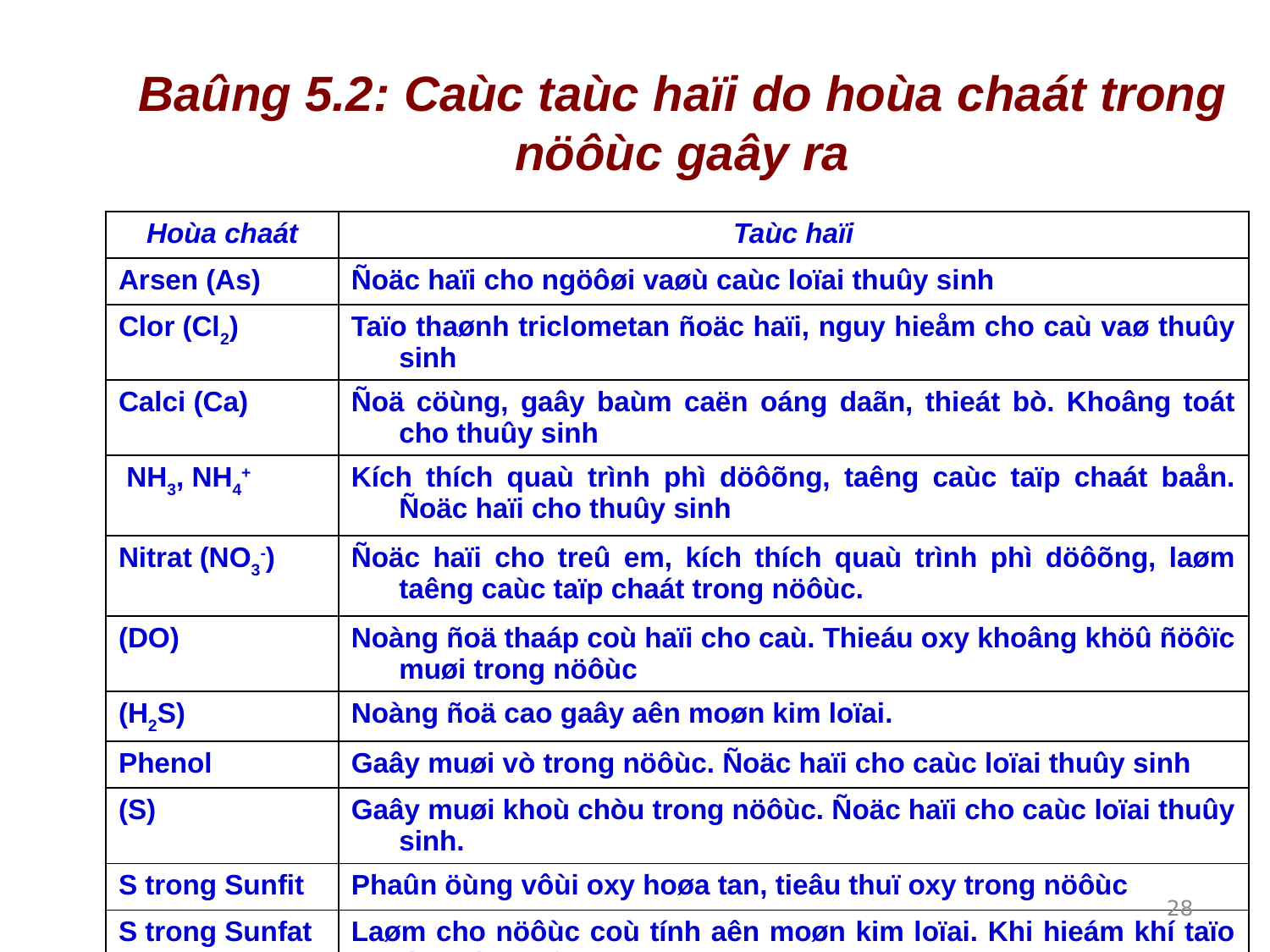

# Baûng 5.2: Caùc taùc haïi do hoùa chaát trong nöôùc gaây ra
| Hoùa chaát | Taùc haïi |
| --- | --- |
| Arsen (As) | Ñoäc haïi cho ngöôøi vaøù caùc loïai thuûy sinh |
| Clor (Cl2) | Taïo thaønh triclometan ñoäc haïi, nguy hieåm cho caù vaø thuûy sinh |
| Calci (Ca) | Ñoä cöùng, gaây baùm caën oáng daãn, thieát bò. Khoâng toát cho thuûy sinh |
| NH3, NH4+ | Kích thích quaù trình phì döôõng, taêng caùc taïp chaát baån. Ñoäc haïi cho thuûy sinh |
| Nitrat (NO3-) | Ñoäc haïi cho treû em, kích thích quaù trình phì döôõng, laøm taêng caùc taïp chaát trong nöôùc. |
| (DO) | Noàng ñoä thaáp coù haïi cho caù. Thieáu oxy khoâng khöû ñöôïc muøi trong nöôùc |
| (H2S) | Noàng ñoä cao gaây aên moøn kim loïai. |
| Phenol | Gaây muøi vò trong nöôùc. Ñoäc haïi cho caùc loïai thuûy sinh |
| (S) | Gaây muøi khoù chòu trong nöôùc. Ñoäc haïi cho caùc loïai thuûy sinh. |
| S trong Sunfit | Phaûn öùng vôùi oxy hoøa tan, tieâu thuï oxy trong nöôùc |
| S trong Sunfat | Laøm cho nöôùc coù tính aên moøn kim loïai. Khi hieám khí taïo thaønh sunfur |
| PO42- | Taïo quaù trình phì döôõng trong caùc ao hoà |
28